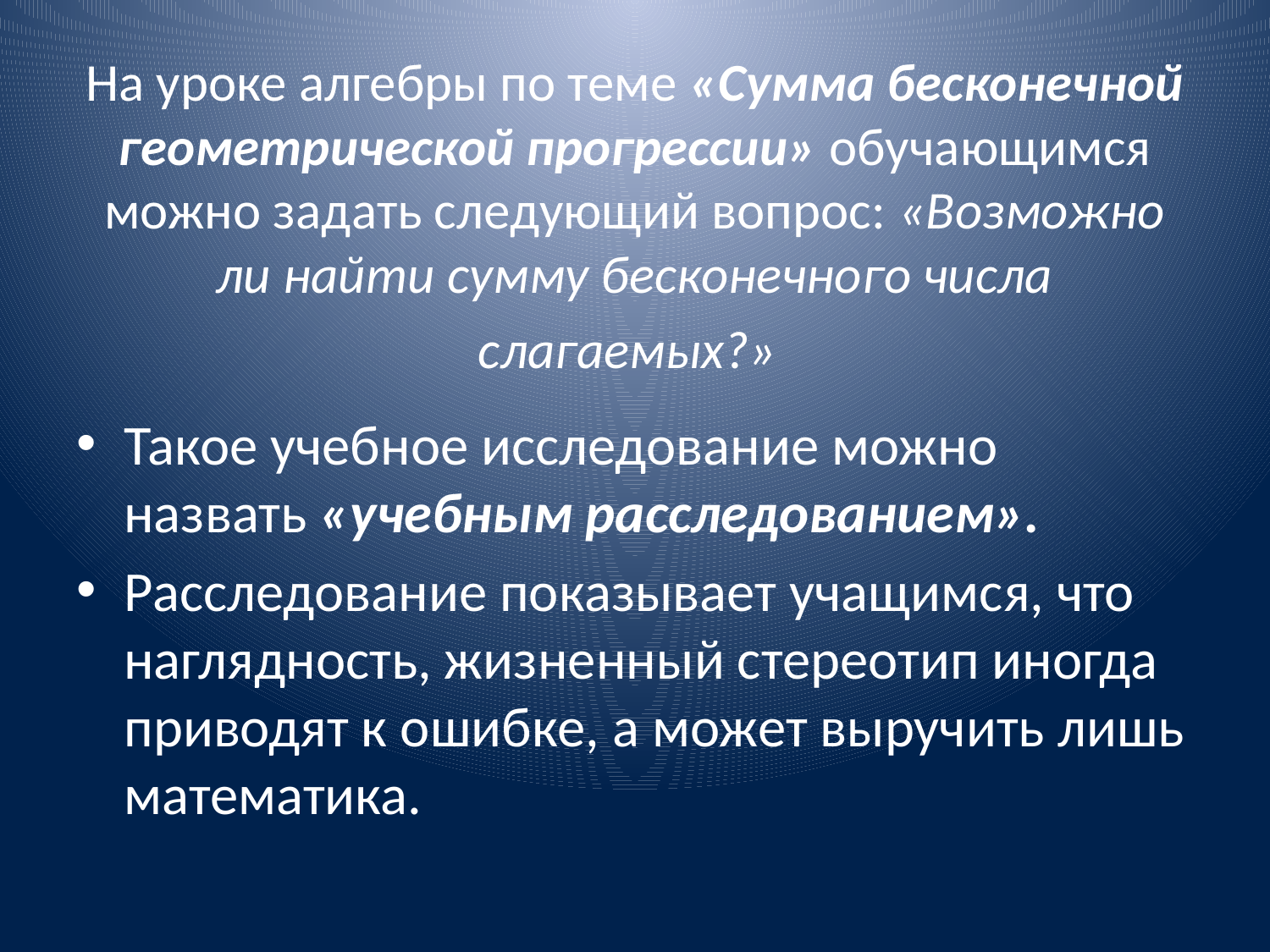

# На уроке алгебры по теме «Сумма бесконечной геометрической прогрессии» обучающимся можно задать следующий вопрос: «Возможно ли найти сумму бесконечного числа слагаемых?»
Такое учебное исследование можно назвать «учебным расследованием».
Расследование показывает учащимся, что наглядность, жизненный стереотип иногда приводят к ошибке, а может выручить лишь математика.